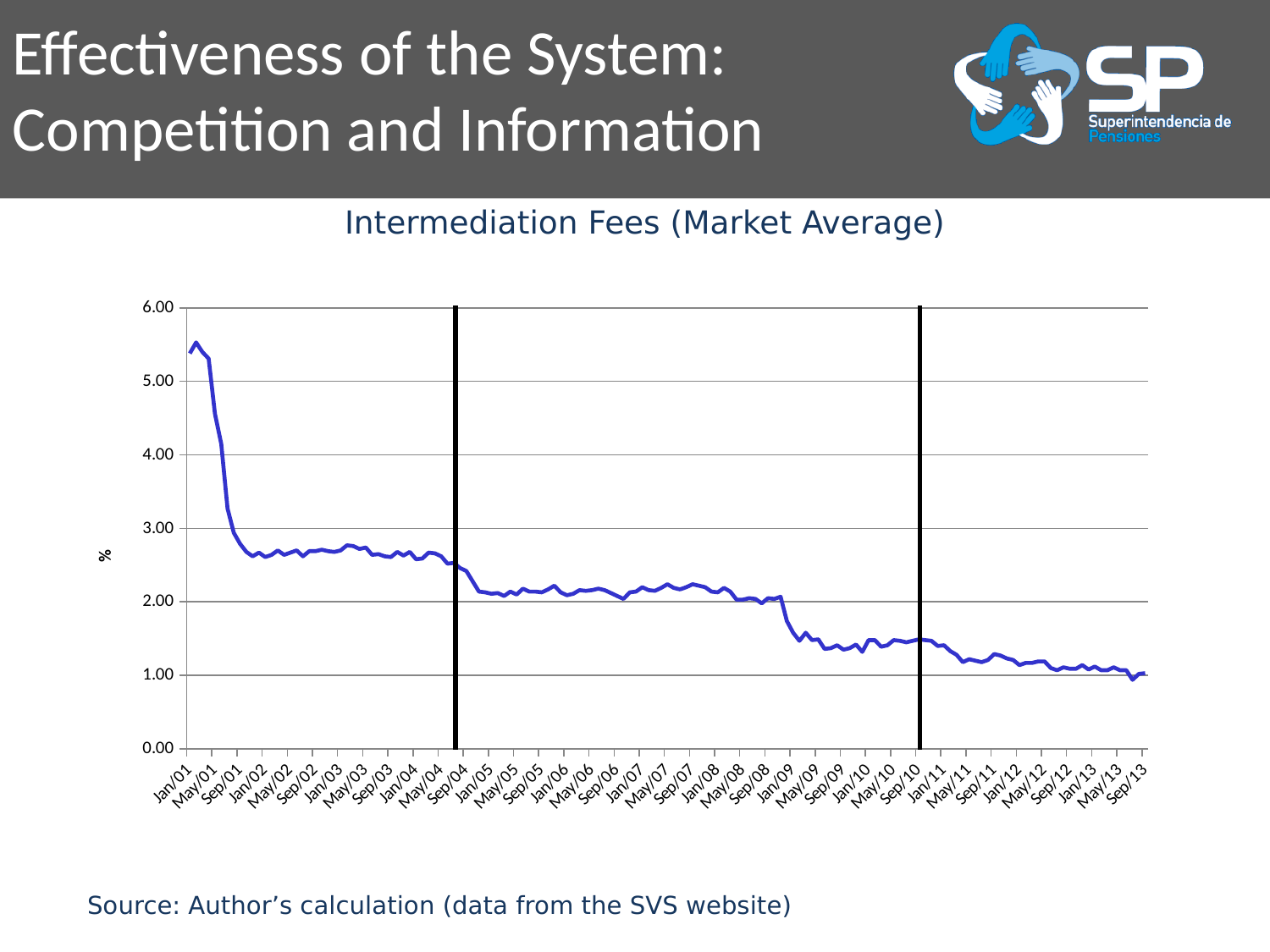

# Effectiveness of the System: Competition and Information
Intermediation Fees (Market Average)

### Chart

| Category |  |
|---|---|
| 36892 | 5.38 |
| 36923 | 5.53 |
| 36951 | 5.4 |
| 36982 | 5.31 |
| 37012 | 4.56 |
| 37043 | 4.1499999999999995 |
| 37073 | 3.27 |
| 37104 | 2.94 |
| 37135 | 2.79 |
| 37165 | 2.68 |
| 37196 | 2.62 |
| 37226 | 2.67 |
| 37257 | 2.61 |
| 37288 | 2.64 |
| 37316 | 2.7 |
| 37347 | 2.64 |
| 37377 | 2.67 |
| 37408 | 2.7 |
| 37438 | 2.62 |
| 37469 | 2.69 |
| 37500 | 2.69 |
| 37530 | 2.71 |
| 37561 | 2.69 |
| 37591 | 2.68 |
| 37622 | 2.7 |
| 37653 | 2.77 |
| 37681 | 2.7600000000000002 |
| 37712 | 2.72 |
| 37742 | 2.74 |
| 37773 | 2.64 |
| 37803 | 2.65 |
| 37834 | 2.62 |
| 37865 | 2.61 |
| 37895 | 2.68 |
| 37926 | 2.63 |
| 37956 | 2.68 |
| 37987 | 2.58 |
| 38018 | 2.59 |
| 38047 | 2.67 |
| 38078 | 2.66 |
| 38108 | 2.62 |
| 38139 | 2.52 |
| 38169 | 2.53 |
| 38200 | 2.46 |
| 38231 | 2.42 |
| 38261 | 2.28 |
| 38292 | 2.14 |
| 38322 | 2.13 |
| 38353 | 2.11 |
| 38384 | 2.12 |
| 38412 | 2.08 |
| 38443 | 2.14 |
| 38473 | 2.1 |
| 38504 | 2.18 |
| 38534 | 2.14 |
| 38565 | 2.14 |
| 38596 | 2.13 |
| 38626 | 2.17 |
| 38657 | 2.22 |
| 38687 | 2.13 |
| 38718 | 2.09 |
| 38749 | 2.11 |
| 38777 | 2.16 |
| 38808 | 2.15 |
| 38838 | 2.16 |
| 38869 | 2.18 |
| 38899 | 2.16 |
| 38930 | 2.12 |
| 38961 | 2.08 |
| 38991 | 2.04 |
| 39022 | 2.13 |
| 39052 | 2.14 |
| 39083 | 2.2 |
| 39114 | 2.16 |
| 39142 | 2.15 |
| 39173 | 2.19 |
| 39203 | 2.24 |
| 39234 | 2.19 |
| 39264 | 2.17 |
| 39295 | 2.2 |
| 39326 | 2.24 |
| 39356 | 2.22 |
| 39387 | 2.2 |
| 39417 | 2.14 |
| 39448 | 2.13 |
| 39479 | 2.19 |
| 39508 | 2.14 |
| 39539 | 2.03 |
| 39569 | 2.03 |
| 39600 | 2.05 |
| 39630 | 2.04 |
| 39661 | 1.9800000000000002 |
| 39692 | 2.05 |
| 39722 | 2.04 |
| 39753 | 2.07 |
| 39783 | 1.74 |
| 39814 | 1.58 |
| 39845 | 1.47 |
| 39873 | 1.58 |
| 39904 | 1.48 |
| 39934 | 1.49 |
| 39965 | 1.36 |
| 39995 | 1.37 |
| 40026 | 1.41 |
| 40057 | 1.35 |
| 40087 | 1.37 |
| 40118 | 1.42 |
| 40148 | 1.32 |
| 40179 | 1.48 |
| 40210 | 1.48 |
| 40238 | 1.3900000000000001 |
| 40269 | 1.41 |
| 40299 | 1.48 |
| 40330 | 1.47 |
| 40360 | 1.45 |
| 40391 | 1.47 |
| 40422 | 1.49 |
| 40452 | 1.48 |
| 40483 | 1.47 |
| 40513 | 1.4 |
| 40544 | 1.41 |
| 40575 | 1.33 |
| 40603 | 1.28 |
| 40634 | 1.1800000000000002 |
| 40664 | 1.22 |
| 40695 | 1.2 |
| 40725 | 1.1800000000000002 |
| 40756 | 1.21 |
| 40787 | 1.29 |
| 40817 | 1.27 |
| 40848 | 1.23 |
| 40878 | 1.21 |
| 40909 | 1.1399999999999997 |
| 40940 | 1.1700000000000002 |
| 40969 | 1.1700000000000002 |
| 41000 | 1.1900000000000002 |
| 41030 | 1.1900000000000002 |
| 41061 | 1.1 |
| 41091 | 1.07 |
| 41122 | 1.11 |
| 41153 | 1.09 |
| 41183 | 1.09 |
| 41214 | 1.1399999999999997 |
| 41244 | 1.08 |
| 41275 | 1.12 |
| 41306 | 1.07 |
| 41334 | 1.07 |
| 41365 | 1.11 |
| 41395 | 1.07 |
| 41426 | 1.07 |
| 41456 | 0.9400000000000001 |
| 41487 | 1.02 |
| 41518 | 1.03 |
Source: Author’s calculation (data from the SVS website)